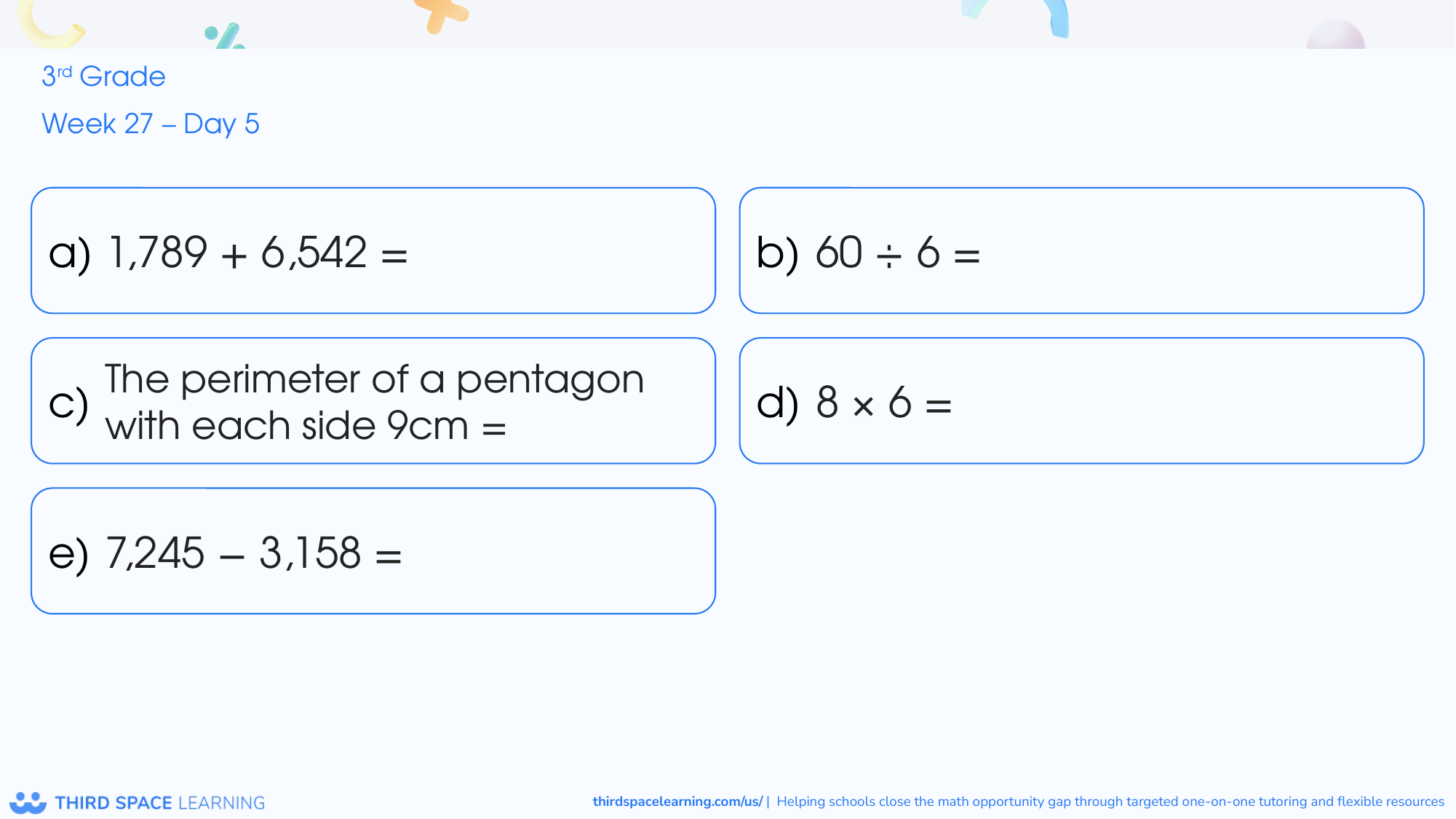

3rd Grade
Week 27 – Day 5
1,789 + 6,542 =
60 ÷ 6 =
The perimeter of a pentagon with each side 9cm =
8 × 6 =
7,245 − 3,158 =